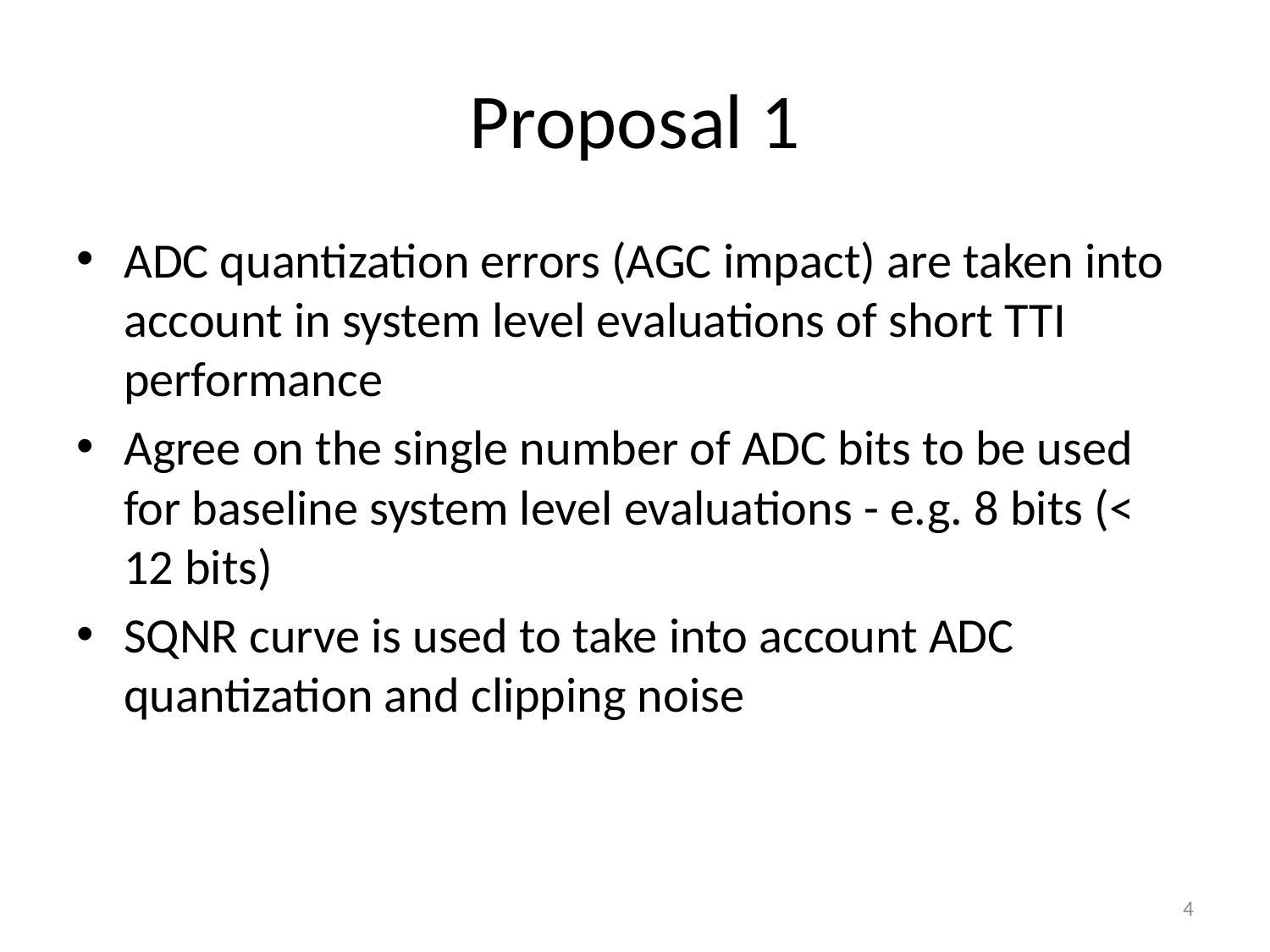

# Proposal 1
ADC quantization errors (AGC impact) are taken into account in system level evaluations of short TTI performance
Agree on the single number of ADC bits to be used for baseline system level evaluations - e.g. 8 bits (< 12 bits)
SQNR curve is used to take into account ADC quantization and clipping noise

4